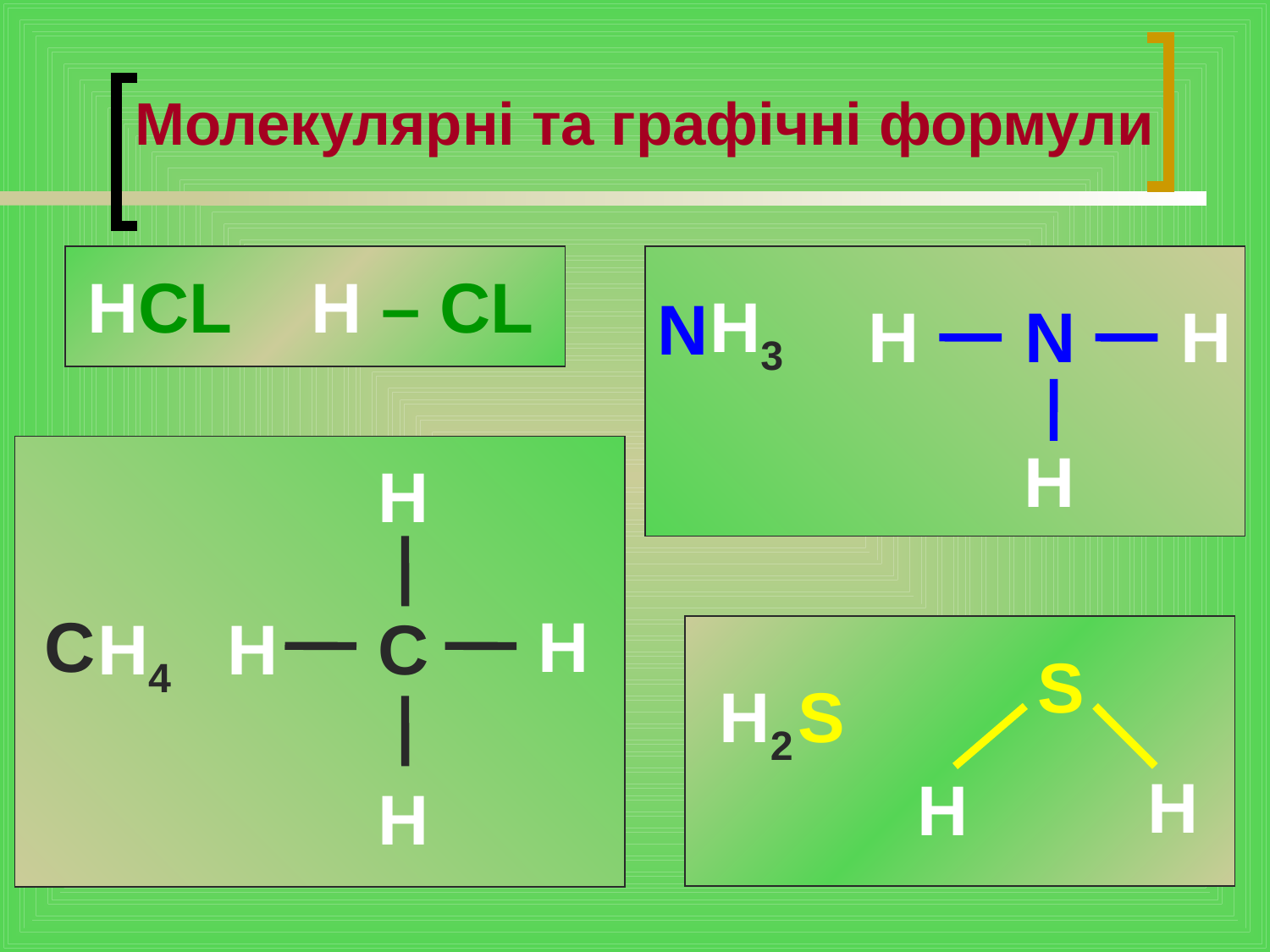

# Молекулярні та графічні формули

H3
N
H
N
H

H
HCL    H – CL

H

C
H4
H
H
C

H

S
H2
S

H
H